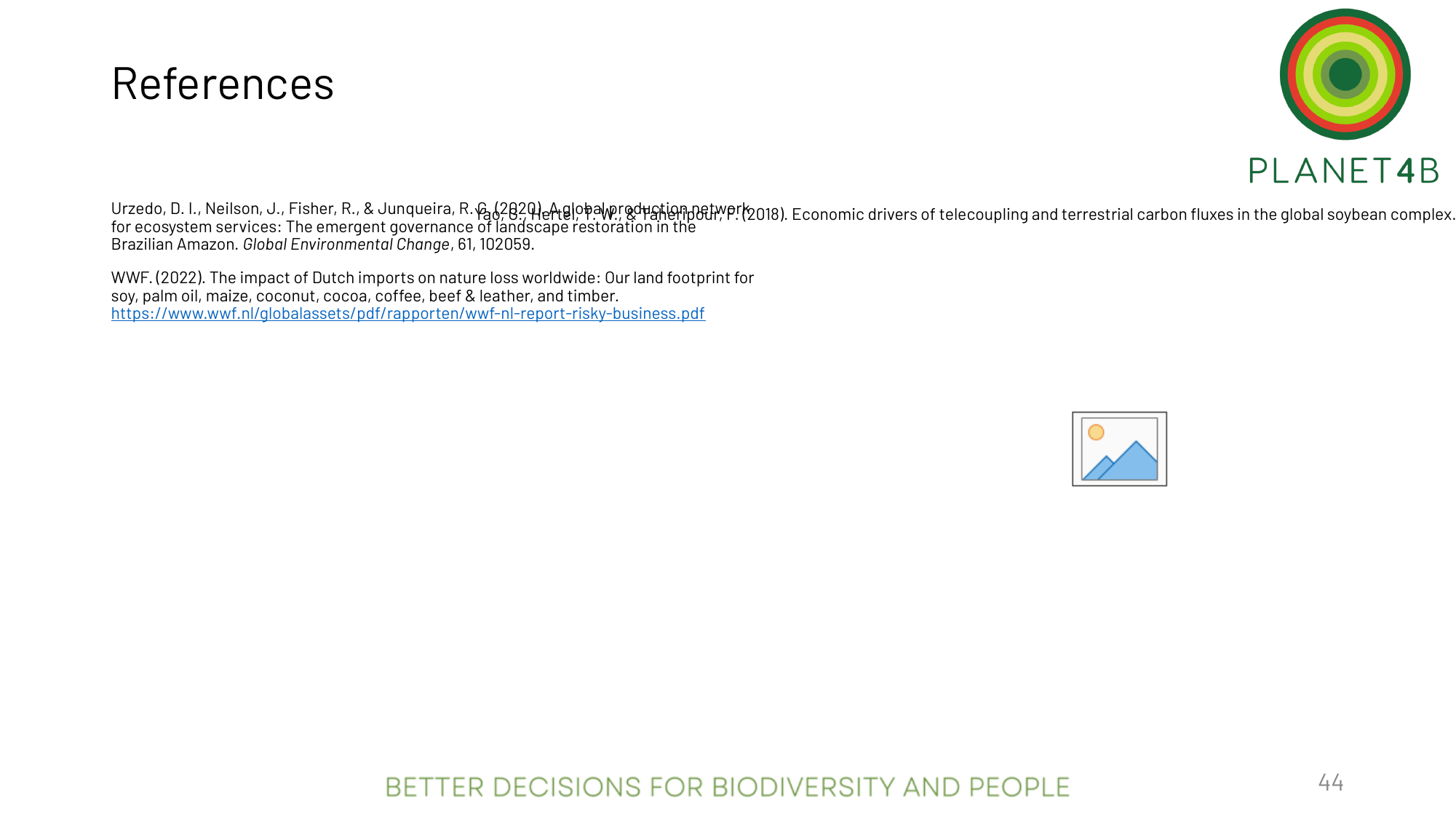

# References
Urzedo, D. I., Neilson, J., Fisher, R., & Junqueira, R. G. (2020). A global production network for ecosystem services: The emergent governance of landscape restoration in the Brazilian Amazon. Global Environmental Change, 61, 102059.
WWF. (2022). The impact of Dutch imports on nature loss worldwide: Our land footprint for soy, palm oil, maize, coconut, cocoa, coffee, beef & leather, and timber. https://www.wwf.nl/globalassets/pdf/rapporten/wwf-nl-report-risky-business.pdf
Yao, G., Hertel, T. W., & Taheripour, F. (2018). Economic drivers of telecoupling and terrestrial carbon fluxes in the global soybean complex. Global Environmental Change, 50, 190–200.

44